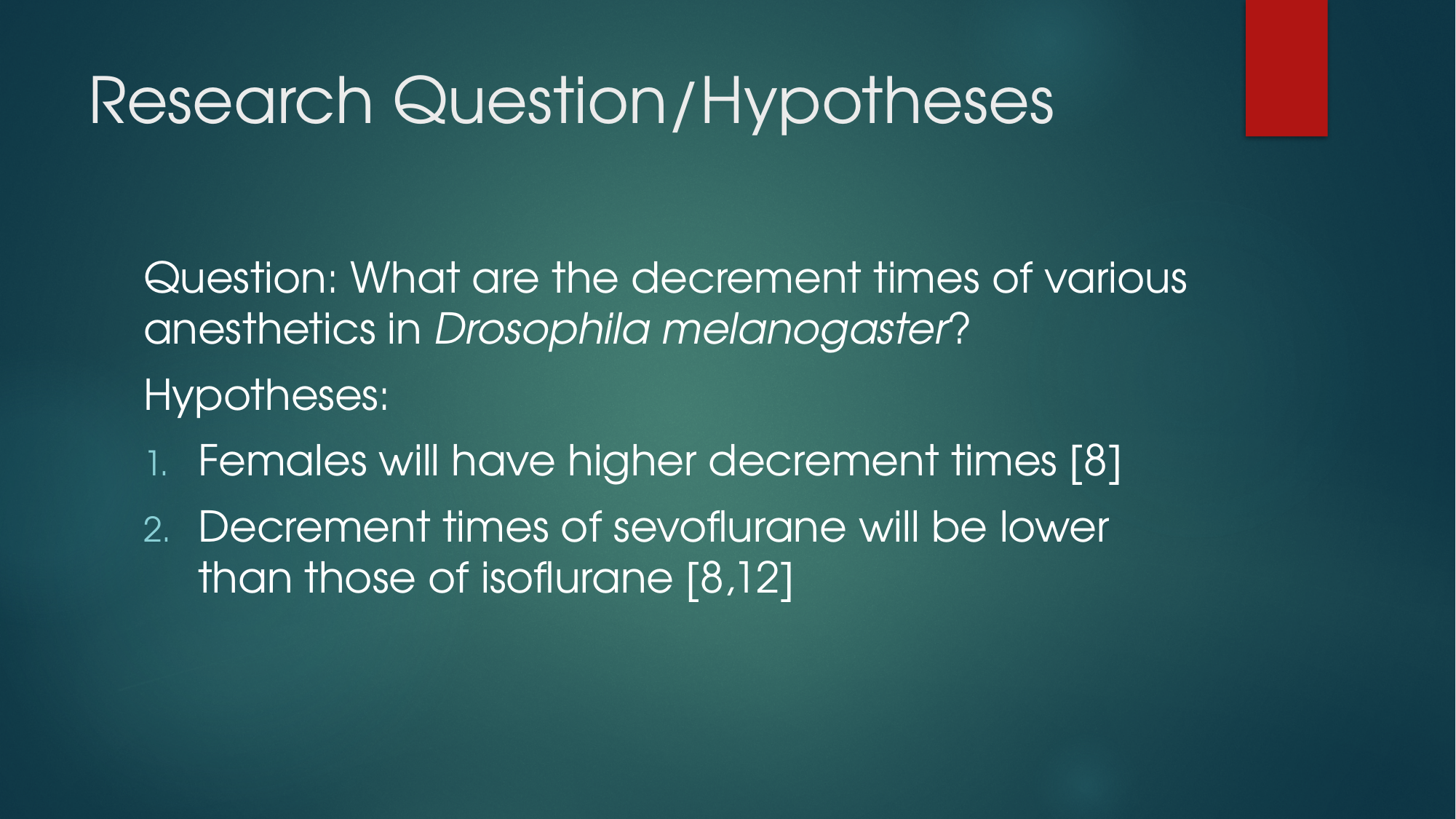

# Research Question/Hypotheses
Question: What are the decrement times of various anesthetics in Drosophila melanogaster?
Hypotheses:
Females will have higher decrement times [8]
Decrement times of sevoflurane will be lower than those of isoflurane [8,12]